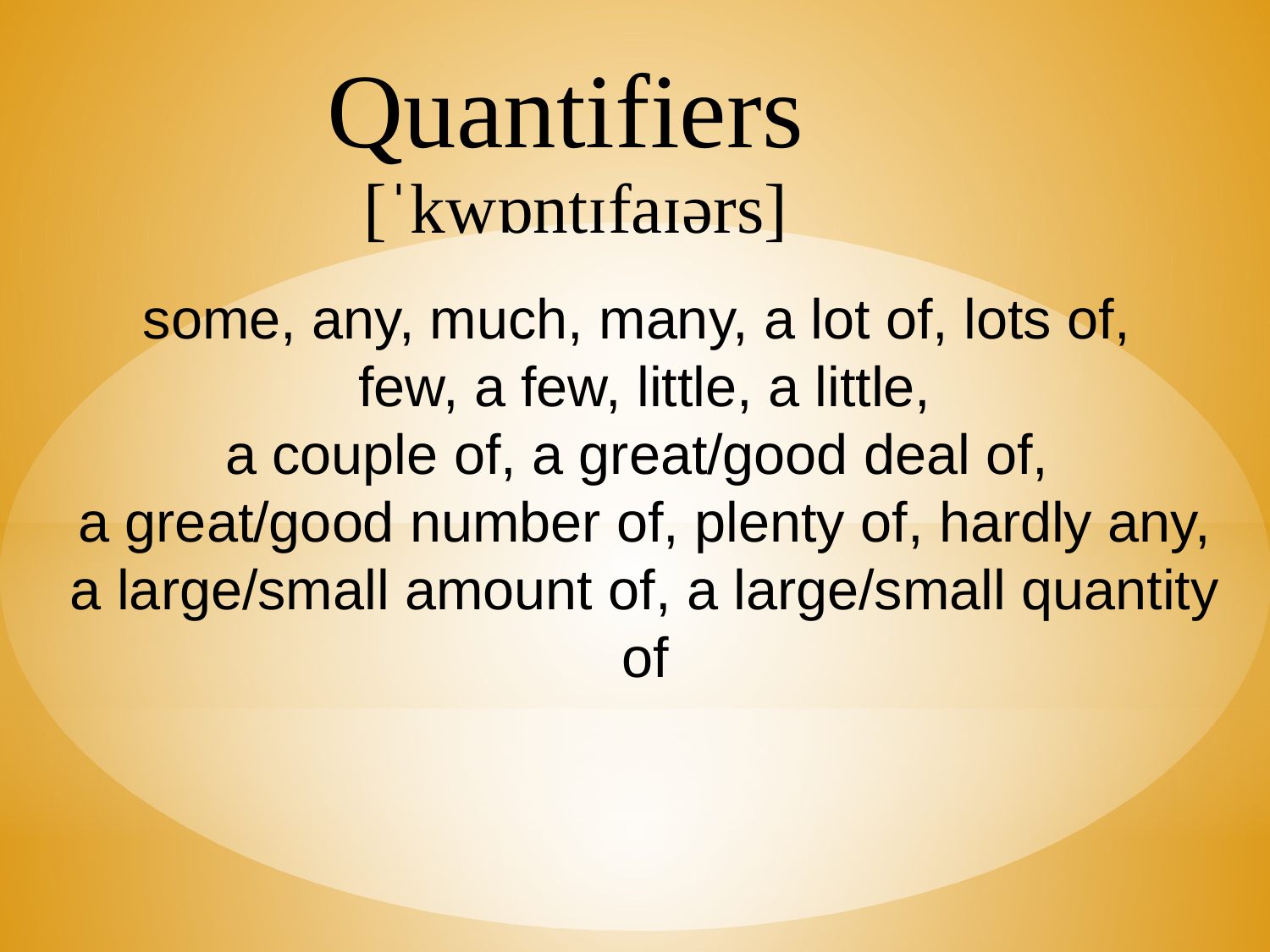

Quantifiers
[ˈkwɒntɪfaɪərs]
some, any, much, many, a lot of, lots of,
few, a few, little, a little,
a couple of, a great/good deal of,
a great/good number of, plenty of, hardly any,
a large/small amount of, a large/small quantity of